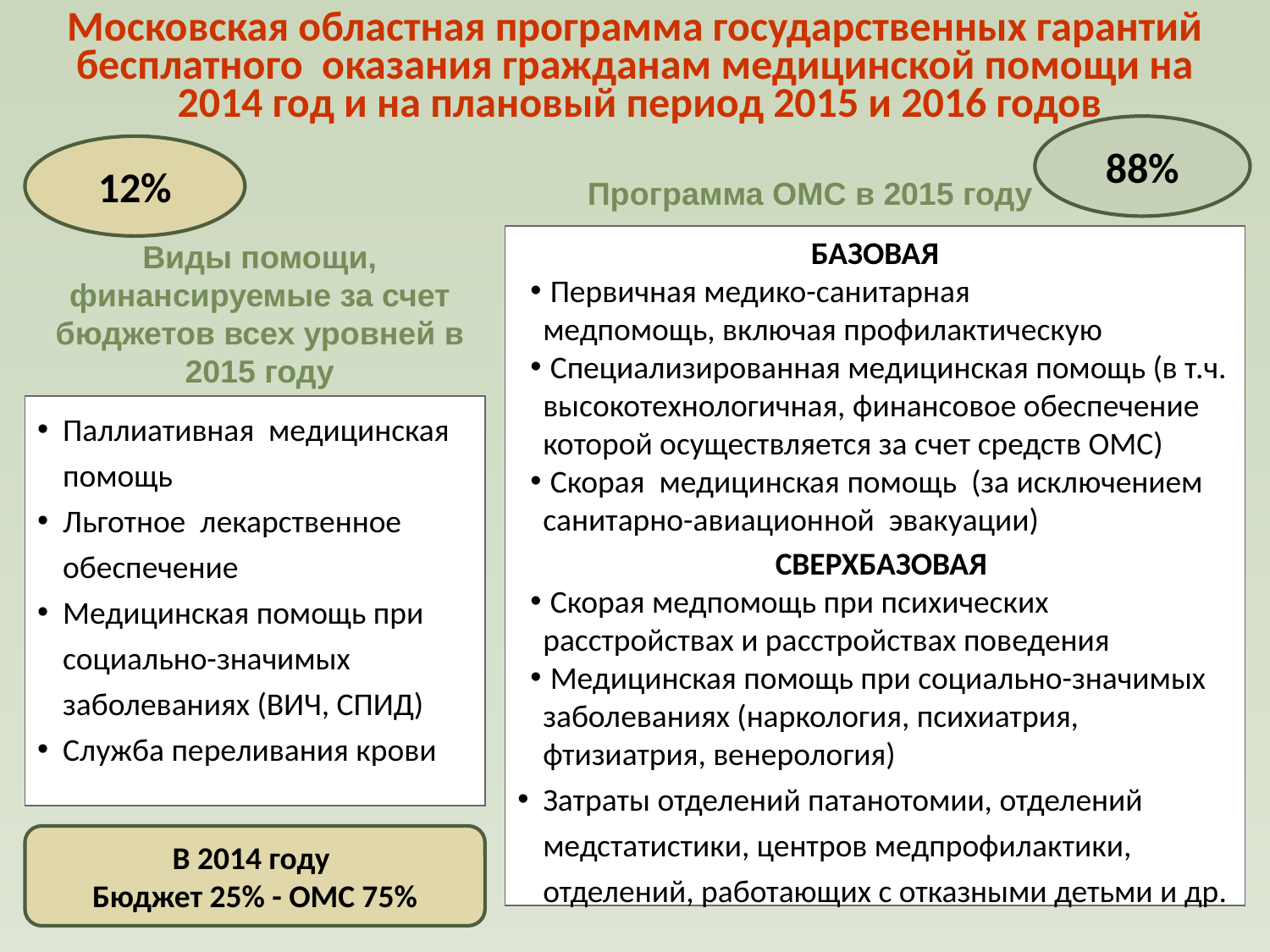

Московская областная программа государственных гарантий бесплатного  оказания гражданам медицинской помощи на
 2014 год и на плановый период 2015 и 2016 годов
88%
12%
Программа ОМС в 2015 году
БАЗОВАЯ
 Первичная медико-санитарная
медпомощь, включая профилактическую
 Специализированная медицинская помощь (в т.ч. высокотехнологичная, финансовое обеспечение которой осуществляется за счет средств ОМС)
 Скорая  медицинская помощь  (за исключением  санитарно-авиационной  эвакуации)
СВЕРХБАЗОВАЯ
 Скорая медпомощь при психических расстройствах и расстройствах поведения
 Медицинская помощь при социально-значимых заболеваниях (наркология, психиатрия, фтизиатрия, венерология)
Затраты отделений патанотомии, отделений  медстатистики, центров медпрофилактики, отделений, работающих с отказными детьми и др.

Виды помощи, финансируемые за счет бюджетов всех уровней в 2015 году
Паллиативная  медицинская помощь
Льготное  лекарственное обеспечение
Медицинская помощь при социально-значимых заболеваниях (ВИЧ, СПИД)
Служба переливания крови

В 2014 году
Бюджет 25% - ОМС 75%